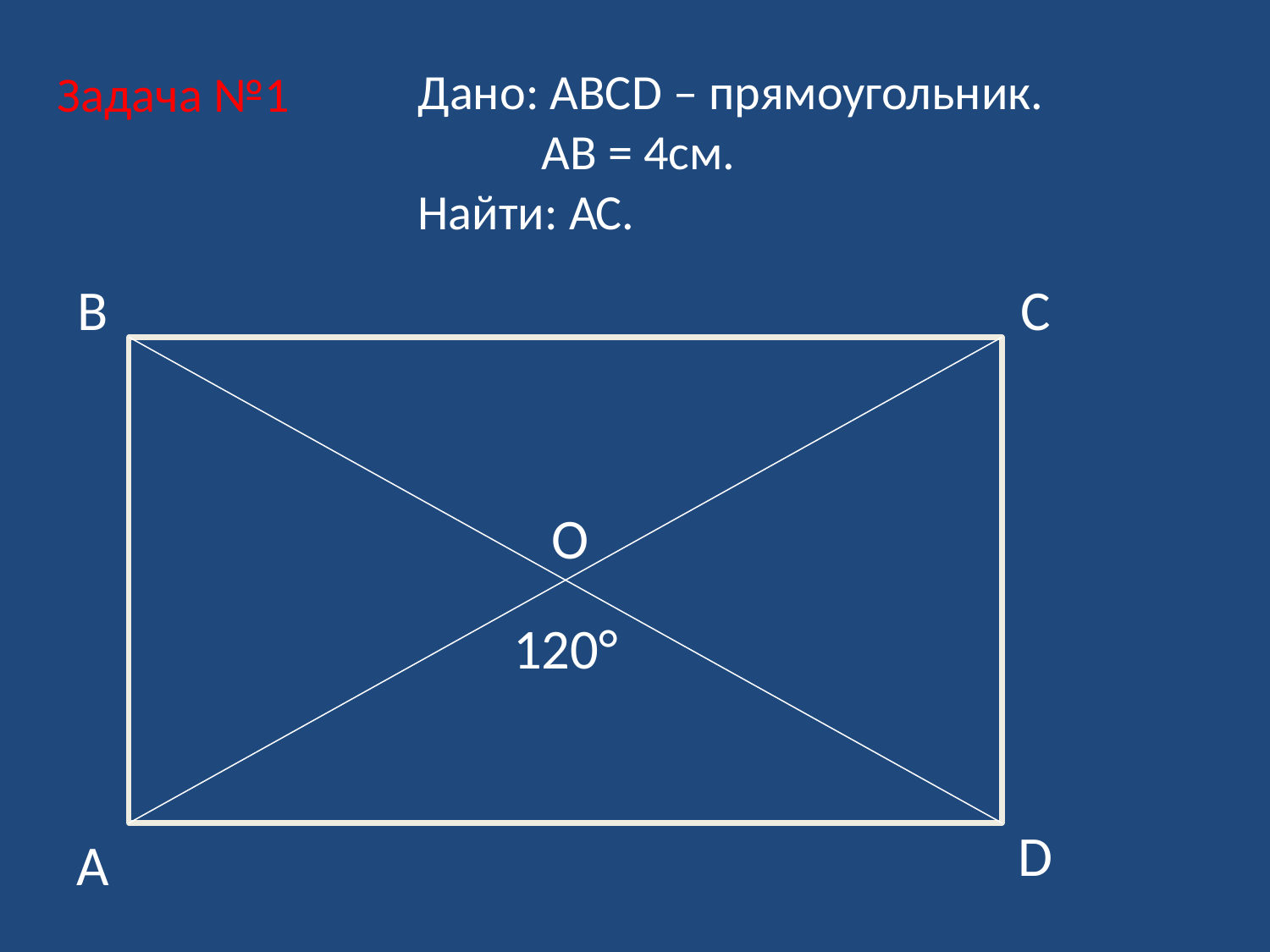

Задача №1

Дано: АВСD – прямоугольник.
           АВ = 4см.
Найти: АС.
B
C

O
120°
D
A